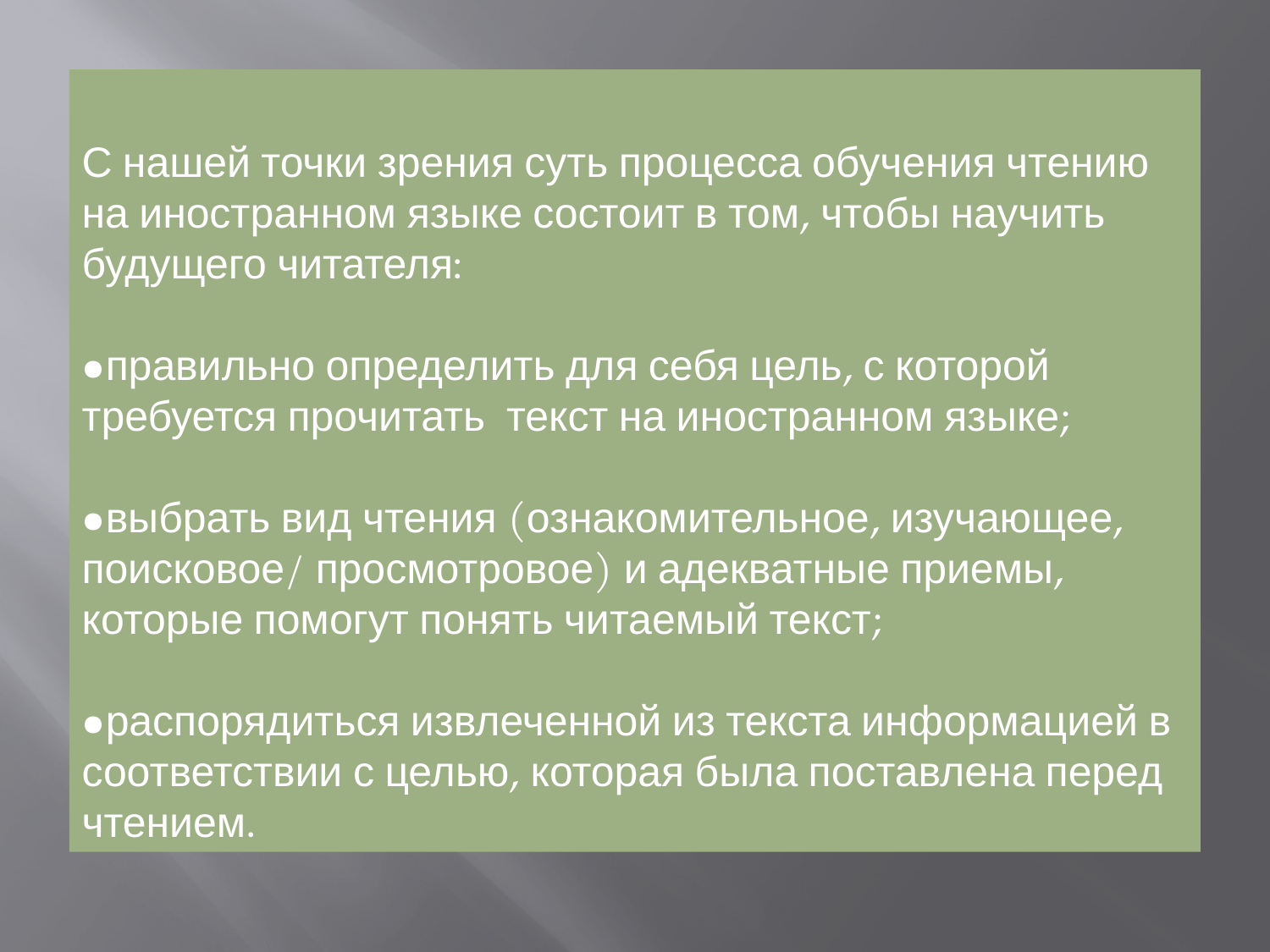

С нашей точки зрения суть процесса обучения чтению на иностранном языке состоит в том, чтобы научить будущего читателя:

•правильно определить для себя цель, с которой требуется прочитать  текст на иностранном языке;

•выбрать вид чтения (ознакомительное, изучающее, поисковое/ просмотровое) и адекватные приемы, которые помогут понять читаемый текст;

•распорядиться извлеченной из текста информацией в соответствии с целью, которая была поставлена перед чтением.